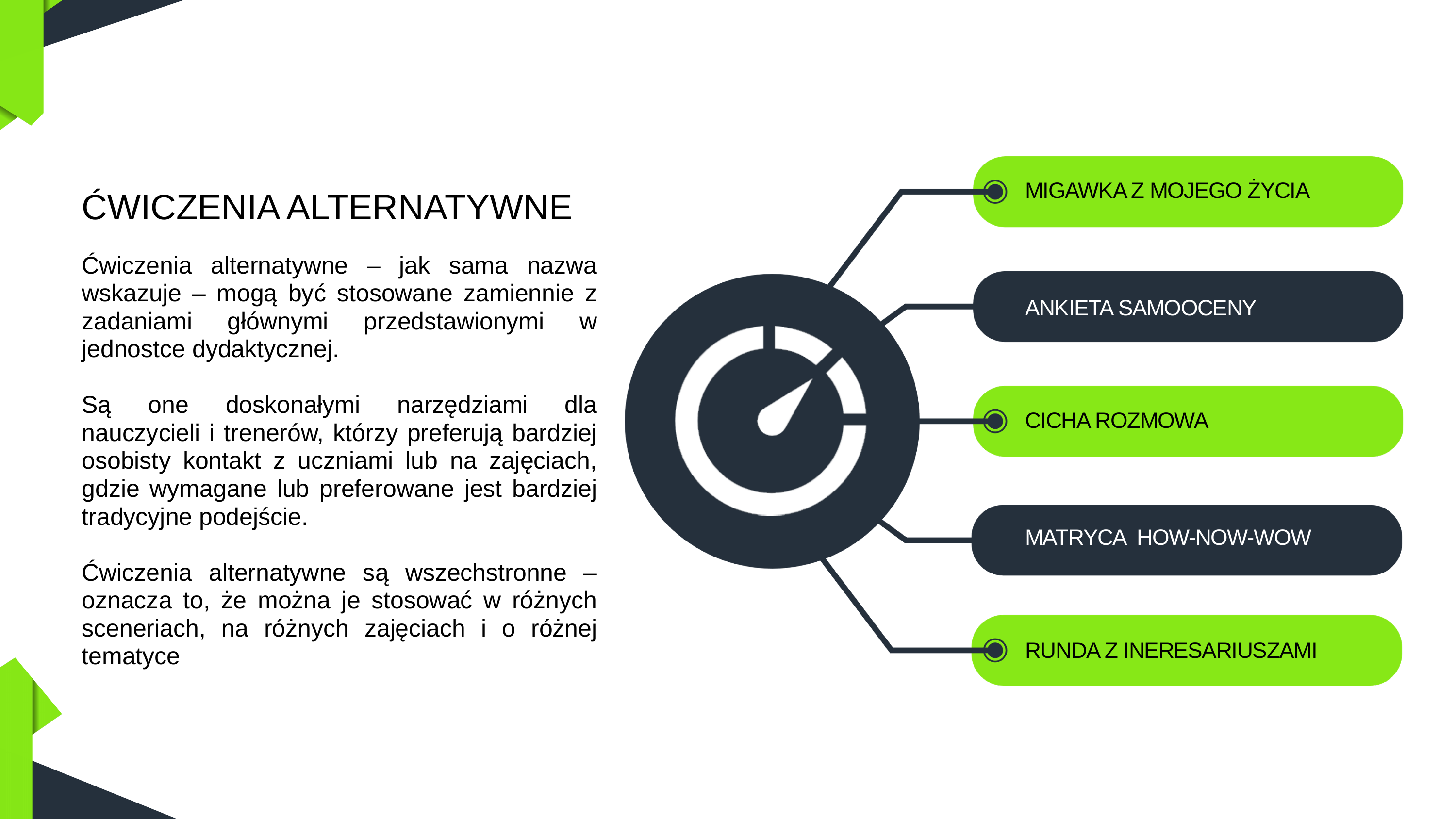

ĆWICZENIA ALTERNATYWNE
MIGAWKA Z MOJEGO ŻYCIA
Ćwiczenia alternatywne – jak sama nazwa wskazuje – mogą być stosowane zamiennie z zadaniami głównymi przedstawionymi w jednostce dydaktycznej.

Są one doskonałymi narzędziami dla nauczycieli i trenerów, którzy preferują bardziej osobisty kontakt z uczniami lub na zajęciach, gdzie wymagane lub preferowane jest bardziej tradycyjne podejście.

Ćwiczenia alternatywne są wszechstronne – oznacza to, że można je stosować w różnych sceneriach, na różnych zajęciach i o różnej tematyce
ANKIETA SAMOOCENY

CICHA ROZMOWA
MATRYCA  HOW-NOW-WOW
RUNDA Z INERESARIUSZAMI